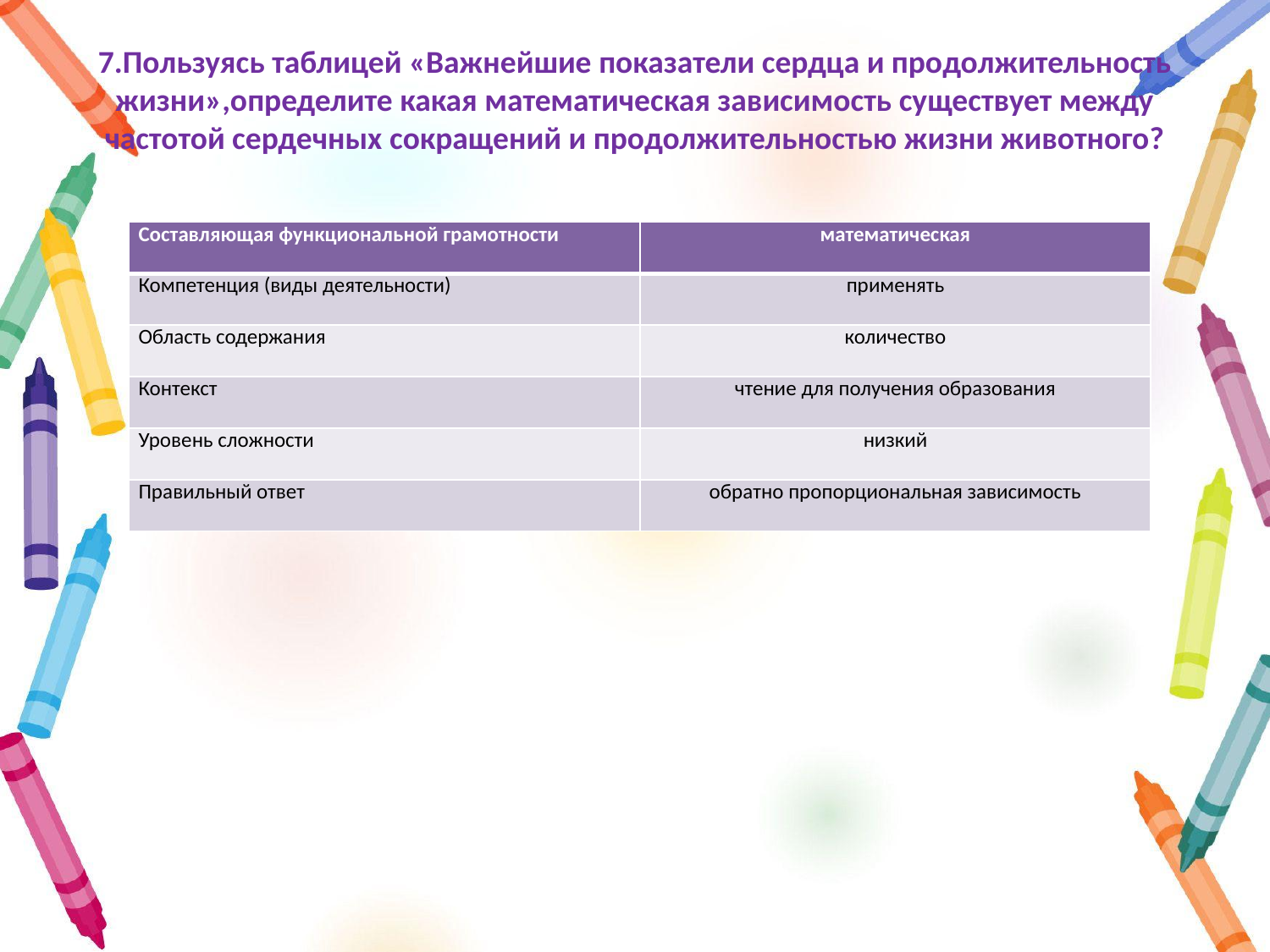

# 7.Пользуясь таблицей «Важнейшие показатели сердца и продолжительность жизни»,определите какая математическая зависимость существует между частотой сердечных сокращений и продолжительностью жизни животного?
| Составляющая функциональной грамотности | математическая |
| --- | --- |
| Компетенция (виды деятельности) | применять |
| Область содержания | количество |
| Контекст | чтение для получения образования |
| Уровень сложности | низкий |
| Правильный ответ | обратно пропорциональная зависимость |